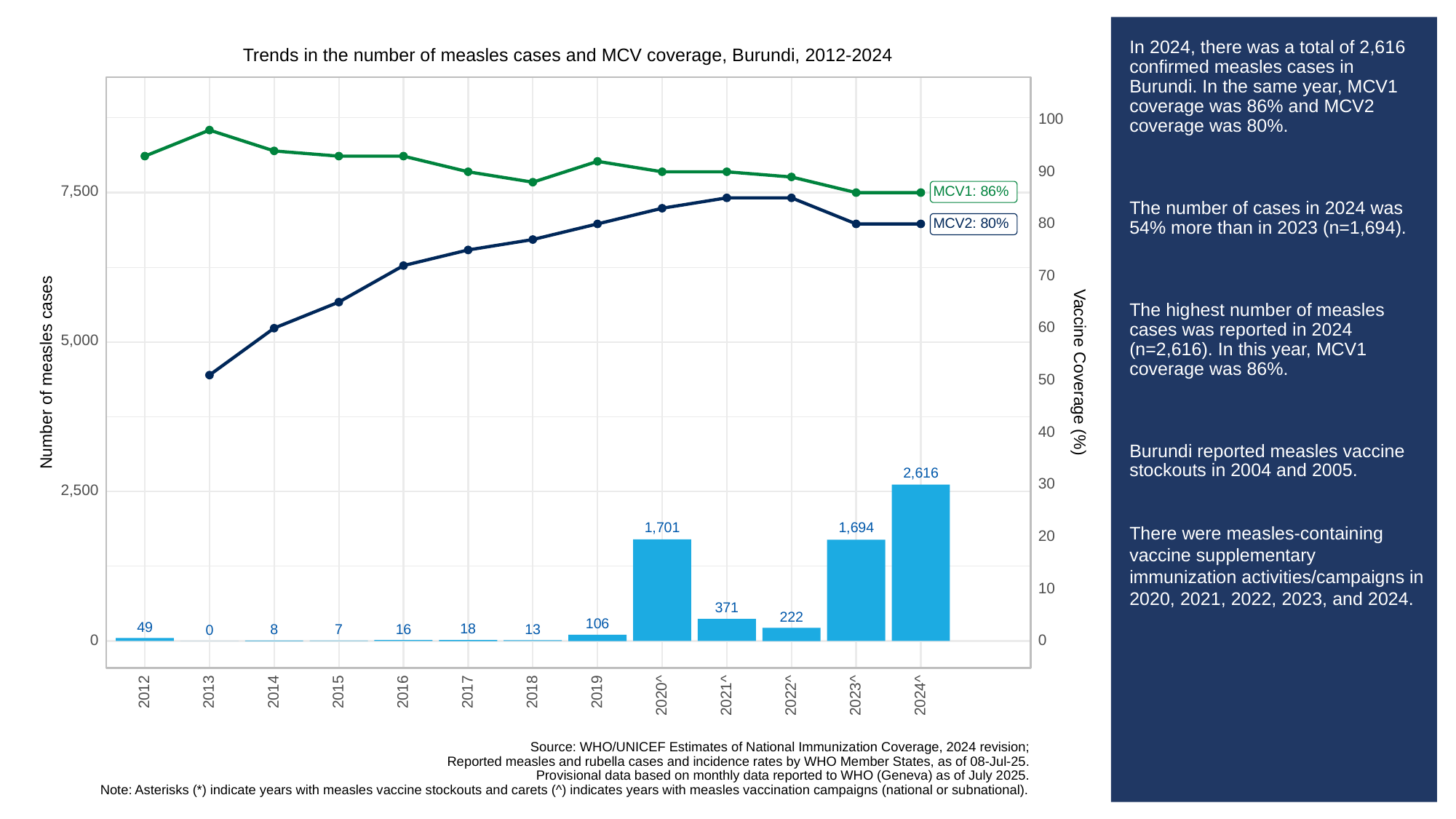

# In 2024, there was a total of 2,616 confirmed measles cases in Burundi. In the same year, MCV1 coverage was 86% and MCV2 coverage was 80%.

The number of cases in 2024 was 54% more than in 2023 (n=1,694).

The highest number of measles cases was reported in 2024 (n=2,616). In this year, MCV1 coverage was 86%.

Burundi reported measles vaccine stockouts in 2004 and 2005.

There were measles-containing vaccine supplementary immunization activities/campaigns in 2020, 2021, 2022, 2023, and 2024.

Trends in the number of measles cases and MCV coverage, Burundi, 2012-2024

100

90

7,500
MCV1: 86%

80
MCV2: 80%

70

60

5,000

Vaccine Coverage (%)
Number of measles cases

50

40
2,616
30
2,500

1,701
1,694
20

10
371
222

106
49
18
16
13
8
7
0

0
0

2013
2012
2014
2015
2016
2017
2018
2019
2023^
2020^
2021^
2022^
2024^
Source: WHO/UNICEF Estimates of National Immunization Coverage, 2024 revision;
Reported measles and rubella cases and incidence rates by WHO Member States, as of 08-Jul-25.
Provisional data based on monthly data reported to WHO (Geneva) as of July 2025.
Note: Asterisks (*) indicate years with measles vaccine stockouts and carets (^) indicates years with measles vaccination campaigns (national or subnational).